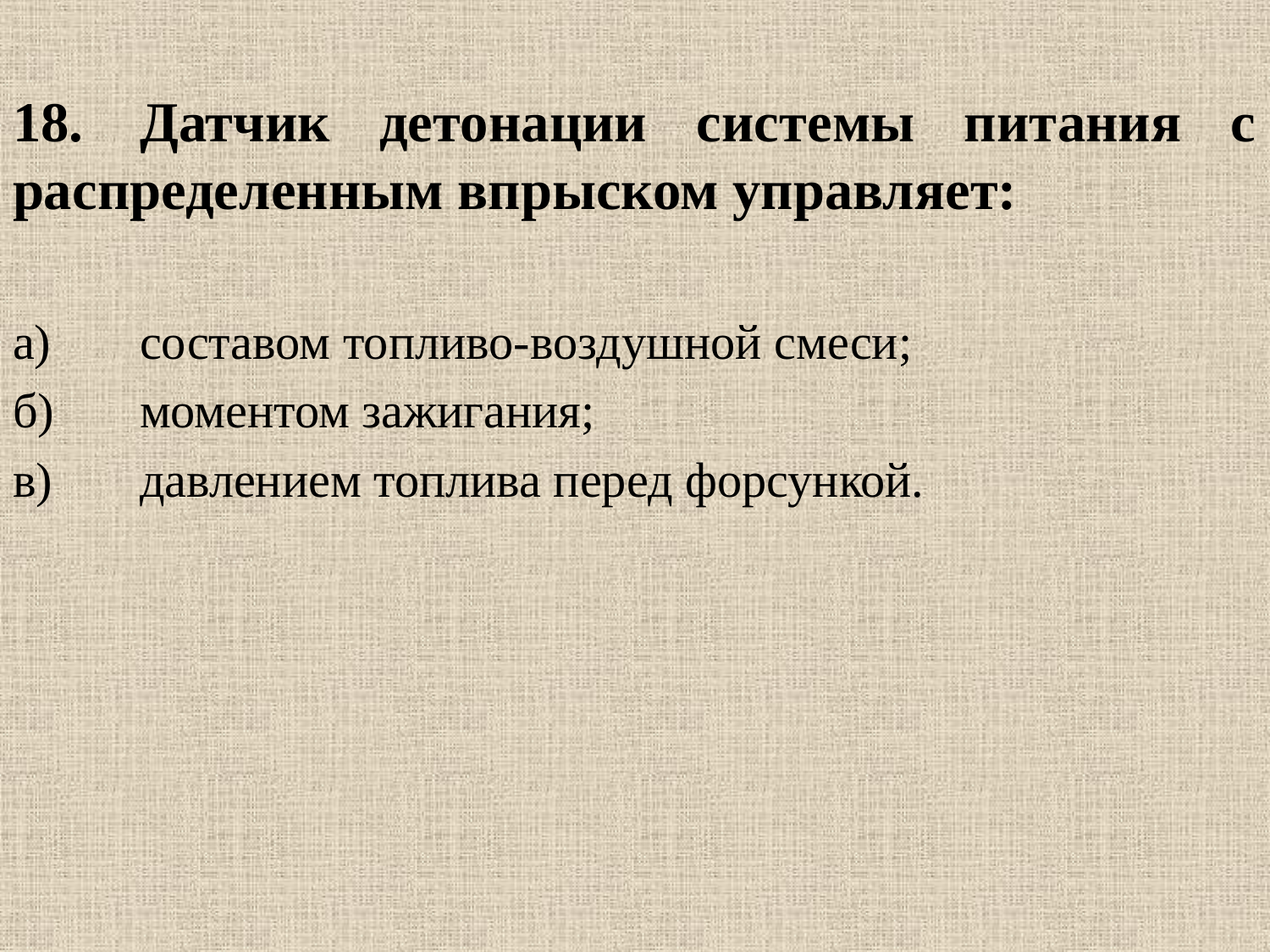

18.	Датчик детонации системы питания с распределенным впрыском управляет:

а)	составом топливо-воздушной смеси;
б)	моментом зажигания;
в)	давлением топлива перед форсункой.